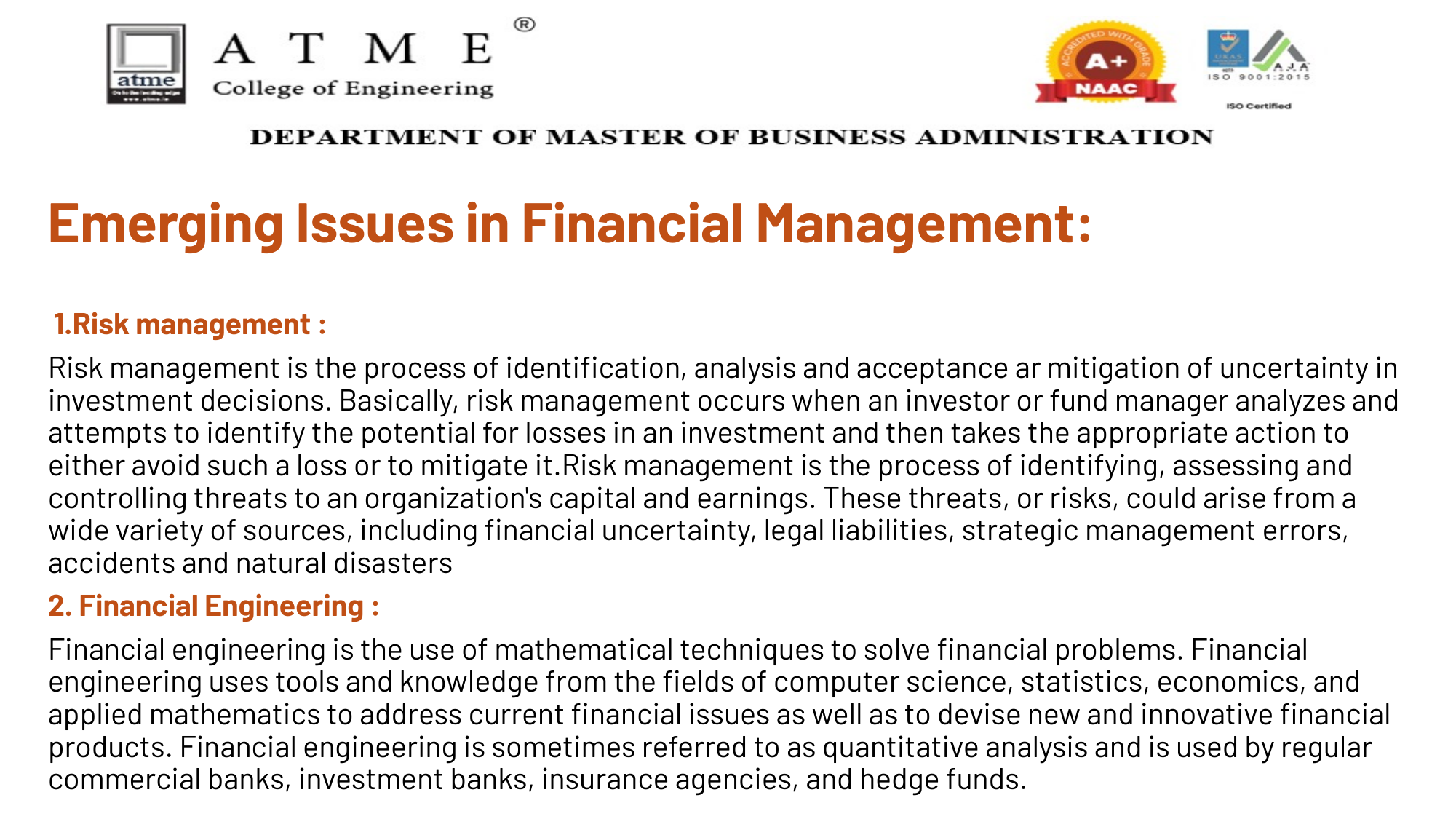

Emerging Issues in Financial Management:

 1.Risk management :
Risk management is the process of identification, analysis and acceptance ar mitigation of uncertainty in investment decisions. Basically, risk management occurs when an investor or fund manager analyzes and attempts to identify the potential for losses in an investment and then takes the appropriate action to either avoid such a loss or to mitigate it.Risk management is the process of identifying, assessing and controlling threats to an organization's capital and earnings. These threats, or risks, could arise from a wide variety of sources, including financial uncertainty, legal liabilities, strategic management errors, accidents and natural disasters
2. Financial Engineering :
Financial engineering is the use of mathematical techniques to solve financial problems. Financial engineering uses tools and knowledge from the fields of computer science, statistics, economics, and applied mathematics to address current financial issues as well as to devise new and innovative financial products. Financial engineering is sometimes referred to as quantitative analysis and is used by regular commercial banks, investment banks, insurance agencies, and hedge funds.